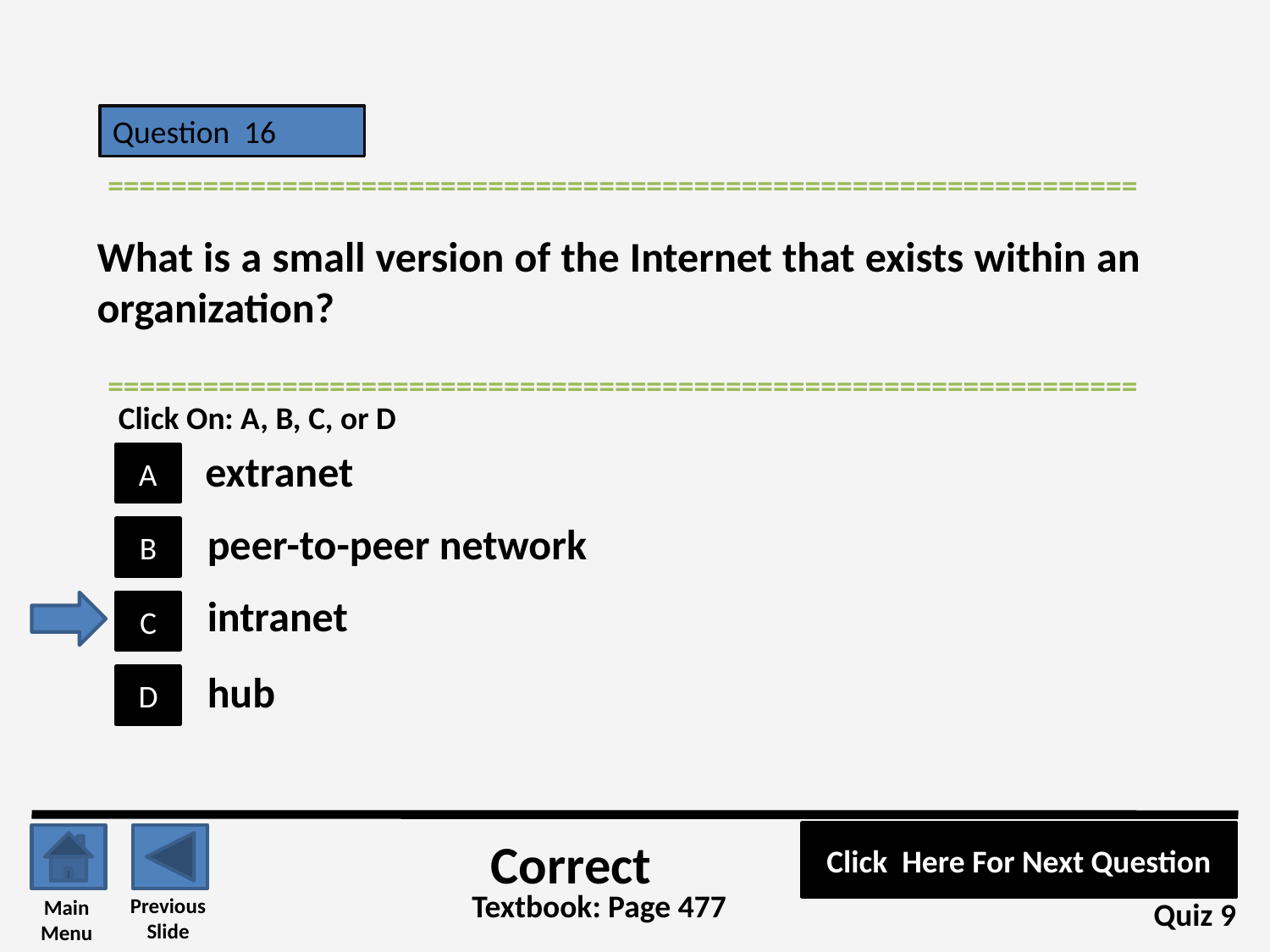

Question  16
=================================================================
What is a small version of the Internet that exists within an organization?
=================================================================
Click On: A, B, C, or D
extranet
A

peer-to-peer network
B

intranet

C
hub
D
Click  Here For Next Question

Correct
Textbook: Page 477
Previous
Slide
Main
Menu
Quiz 9